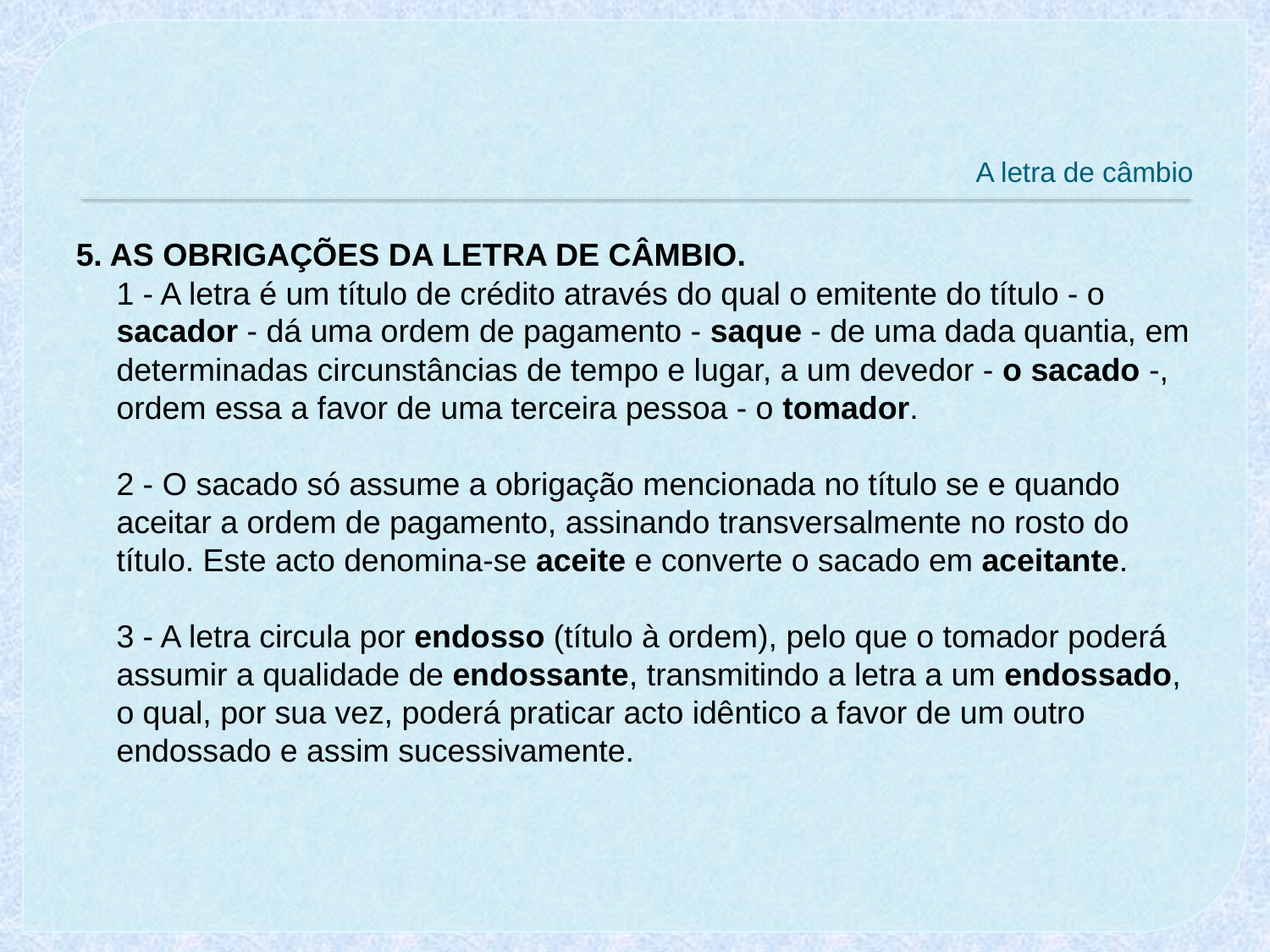

# A letra de câmbio
5. AS OBRIGAÇÕES DA LETRA DE CÂMBIO.
1 - A letra é um título de crédito através do qual o emitente do título - o sacador - dá uma ordem de pagamento - saque - de uma dada quantia, em determinadas circunstâncias de tempo e lugar, a um devedor - o sacado -, ordem essa a favor de uma terceira pessoa - o tomador.

2 - O sacado só assume a obrigação mencionada no título se e quando aceitar a ordem de pagamento, assinando transversalmente no rosto do título. Este acto denomina-se aceite e converte o sacado em aceitante.

3 - A letra circula por endosso (título à ordem), pelo que o tomador poderá assumir a qualidade de endossante, transmitindo a letra a um endossado, o qual, por sua vez, poderá praticar acto idêntico a favor de um outro endossado e assim sucessivamente.